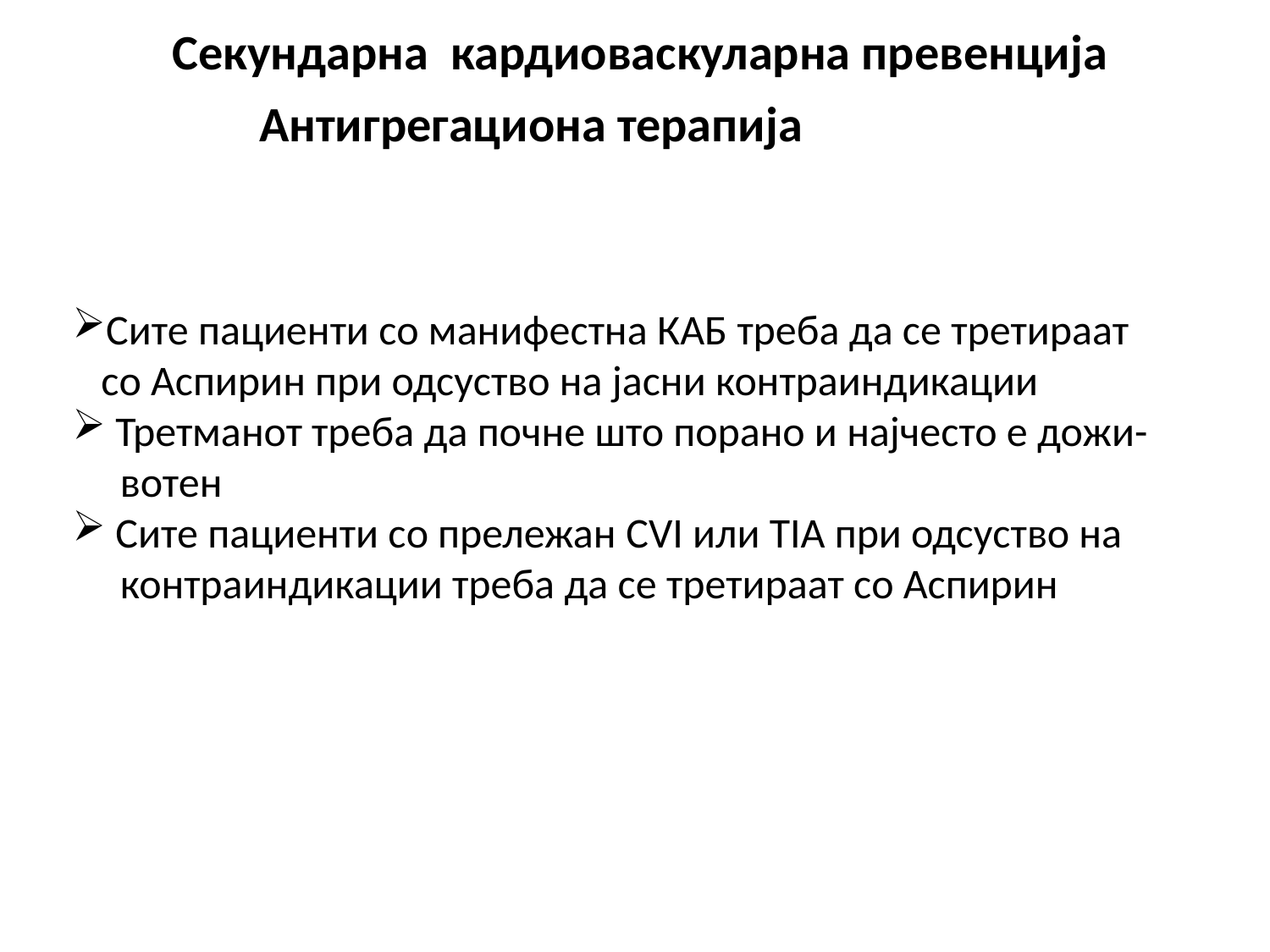

# Секундарна  кардиоваскуларна превенција
                      Антигрегациона терапија
Сите пациенти со манифестна КАБ треба да се третираат
   со Аспирин при одсуство на јасни контраиндикации
 Третманот треба да почне што порано и најчесто е дожи-
     вотен
 Сите пациенти со прележан CVI или TIA при одсуство на
     контраиндикации треба да се третираат со Аспирин